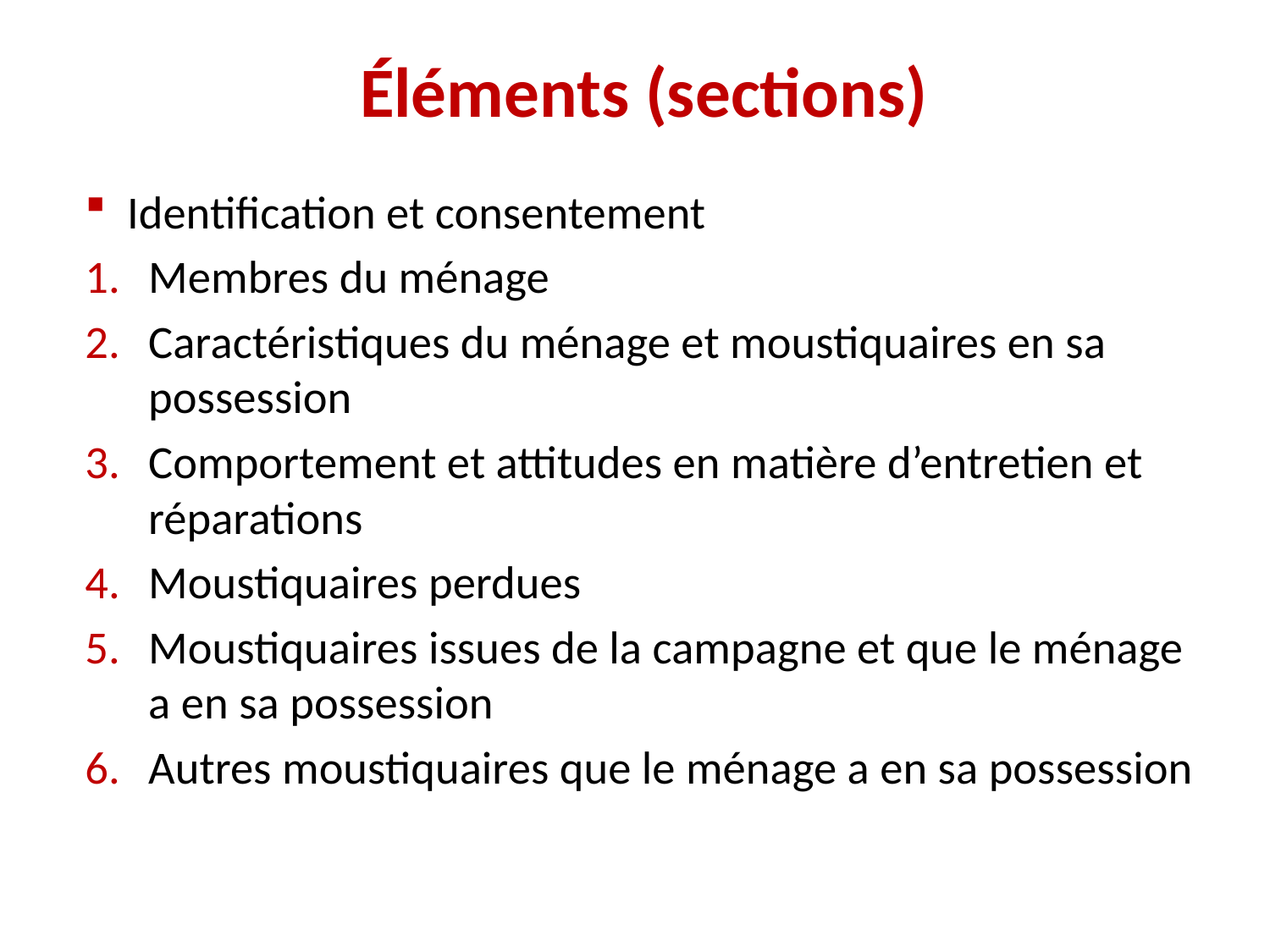

Éléments (sections)
Identification et consentement
Membres du ménage
Caractéristiques du ménage et moustiquaires en sa possession
Comportement et attitudes en matière d’entretien et réparations
Moustiquaires perdues
Moustiquaires issues de la campagne et que le ménage a en sa possession
Autres moustiquaires que le ménage a en sa possession